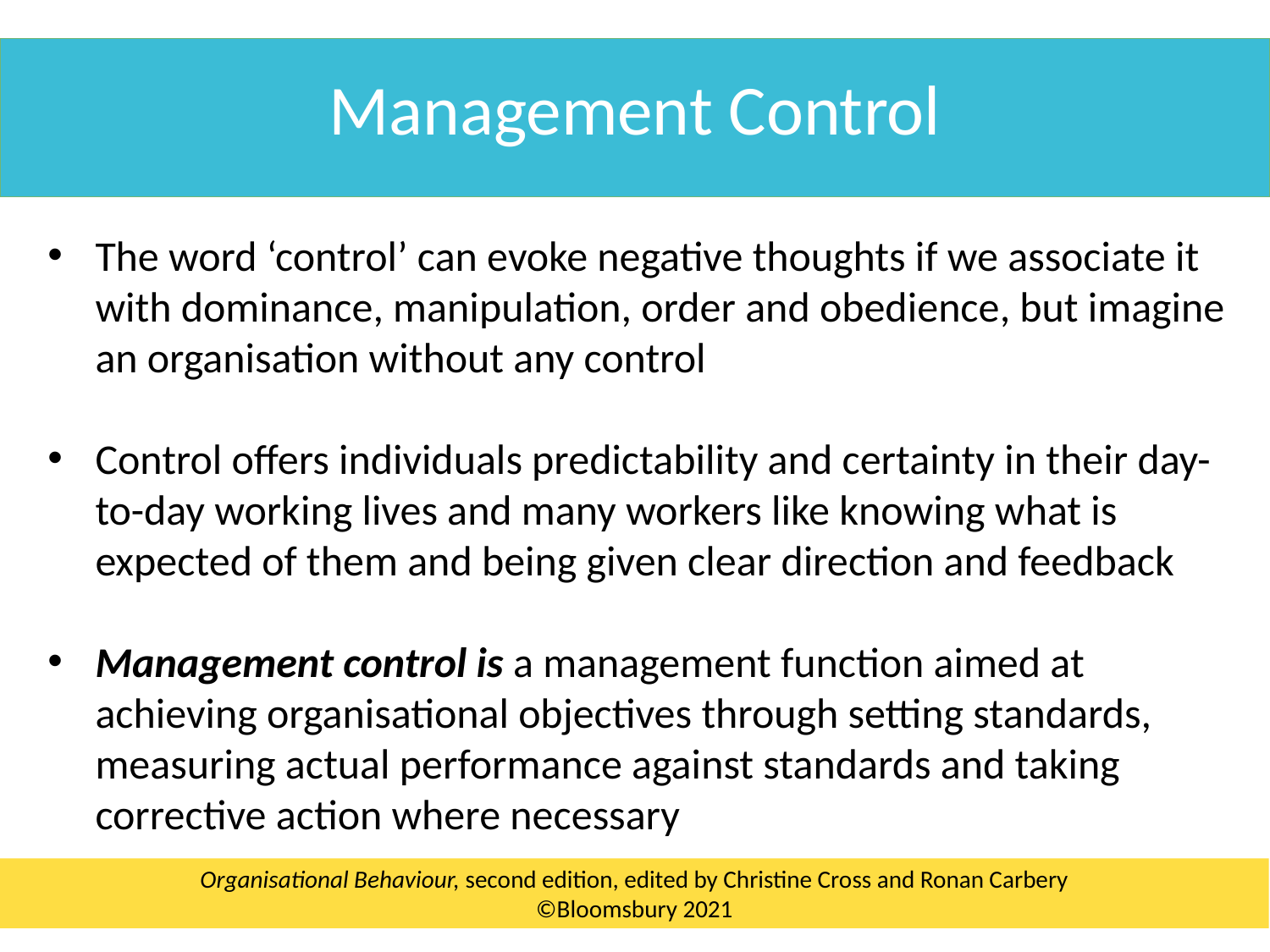

Management Control
The word ‘control’ can evoke negative thoughts if we associate it with dominance, manipulation, order and obedience, but imagine an organisation without any control

Control offers individuals predictability and certainty in their day-to-day working lives and many workers like knowing what is expected of them and being given clear direction and feedback

Management control is a management function aimed at achieving organisational objectives through setting standards, measuring actual performance against standards and taking corrective action where necessary